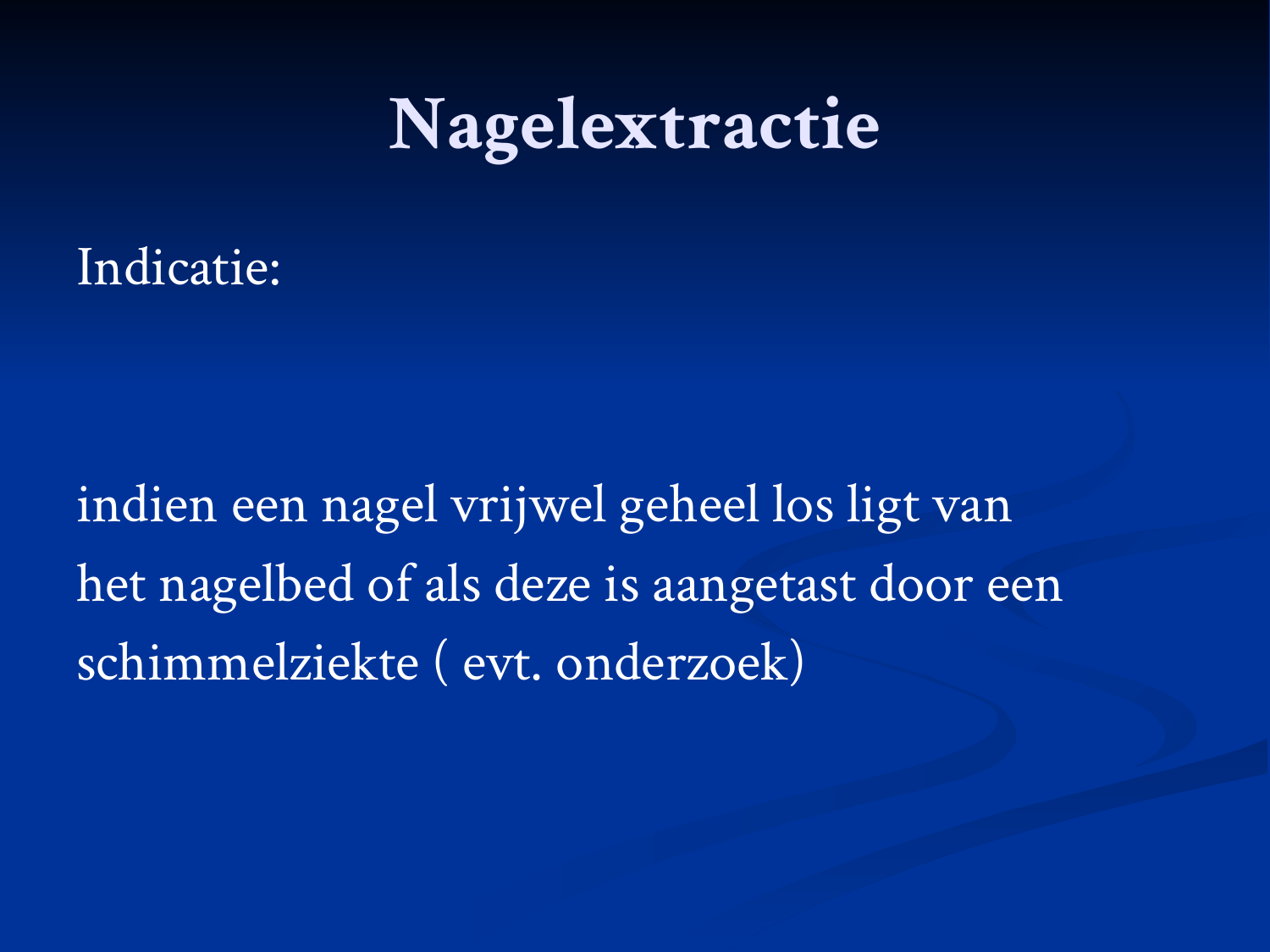

# Nagelextractie
Indicatie:

indien een nagel vrijwel geheel los ligt van
het nagelbed of als deze is aangetast door een
schimmelziekte ( evt. onderzoek)